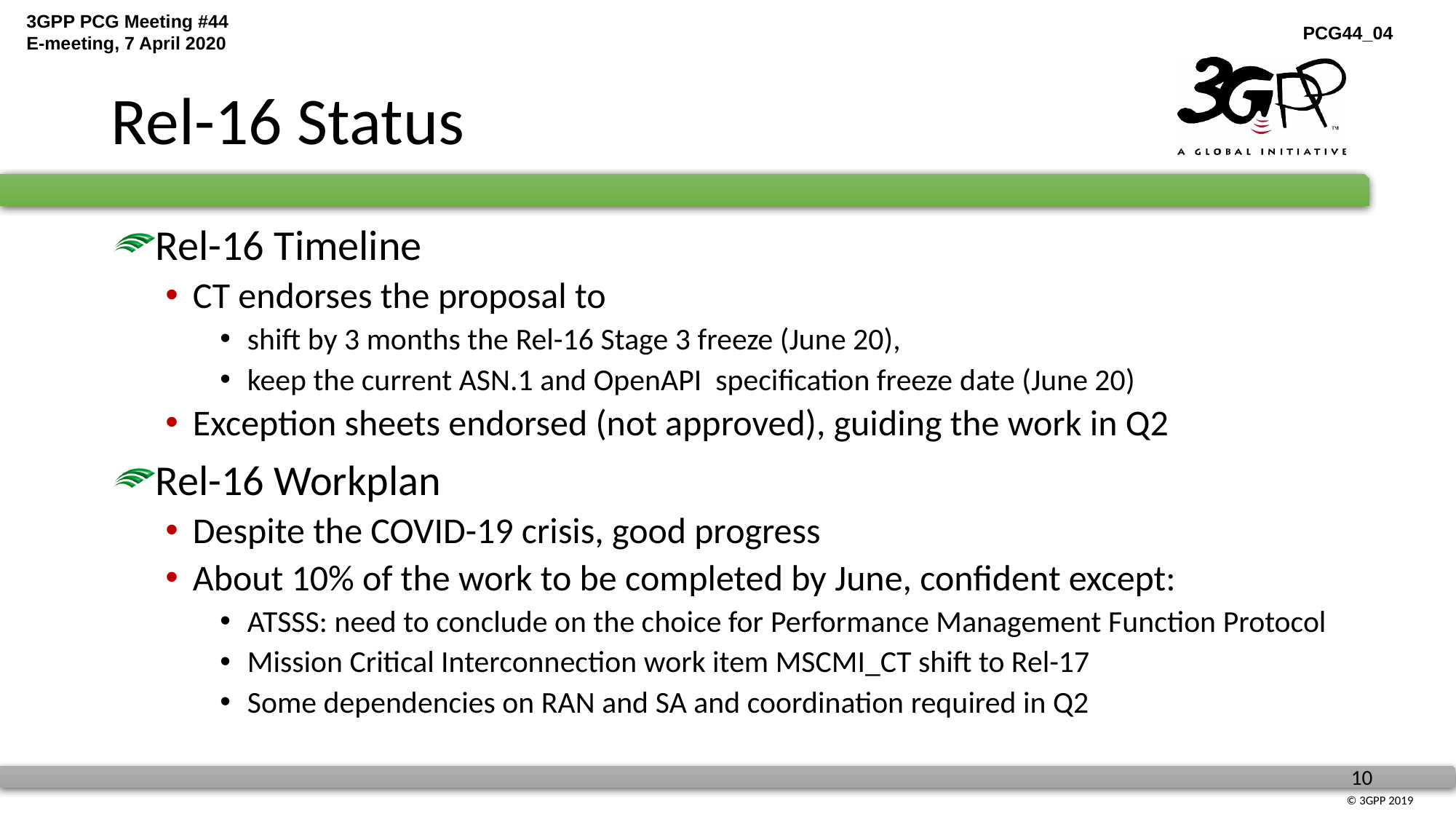

# Rel-16 Status
Rel-16 Timeline
CT endorses the proposal to
shift by 3 months the Rel-16 Stage 3 freeze (June 20),
keep the current ASN.1 and OpenAPI  specification freeze date (June 20)
Exception sheets endorsed (not approved), guiding the work in Q2
Rel-16 Workplan
Despite the COVID-19 crisis, good progress
About 10% of the work to be completed by June, confident except:
ATSSS: need to conclude on the choice for Performance Management Function Protocol
Mission Critical Interconnection work item MSCMI_CT shift to Rel-17
Some dependencies on RAN and SA and coordination required in Q2